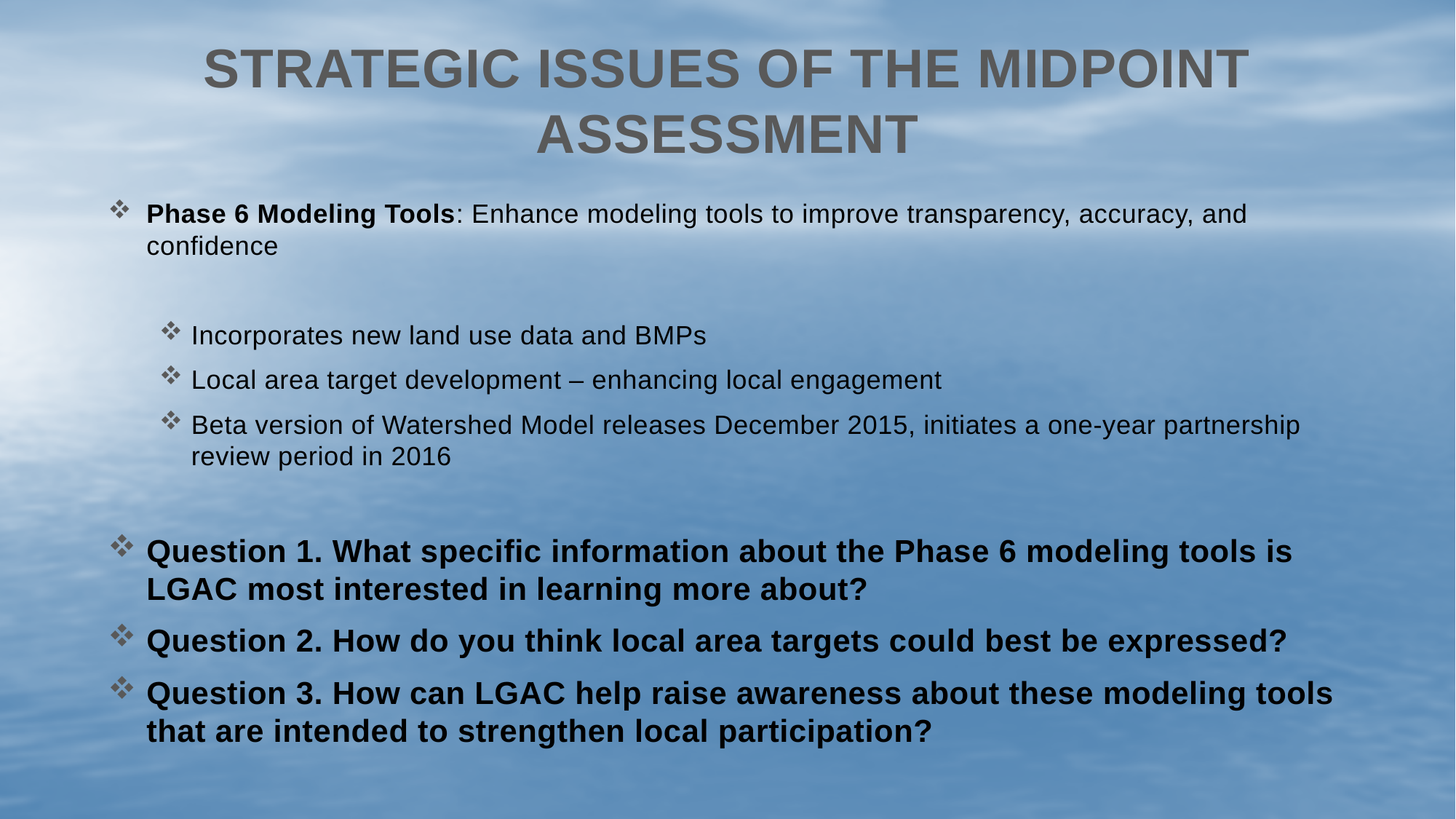

# Strategic issues of the midpoint assessment
Phase 6 Modeling Tools: Enhance modeling tools to improve transparency, accuracy, and confidence

Incorporates new land use data and BMPs
Local area target development – enhancing local engagement
Beta version of Watershed Model releases December 2015, initiates a one-year partnership review period in 2016

Question 1. What specific information about the Phase 6 modeling tools is LGAC most interested in learning more about?
Question 2. How do you think local area targets could best be expressed?
Question 3. How can LGAC help raise awareness about these modeling tools that are intended to strengthen local participation?